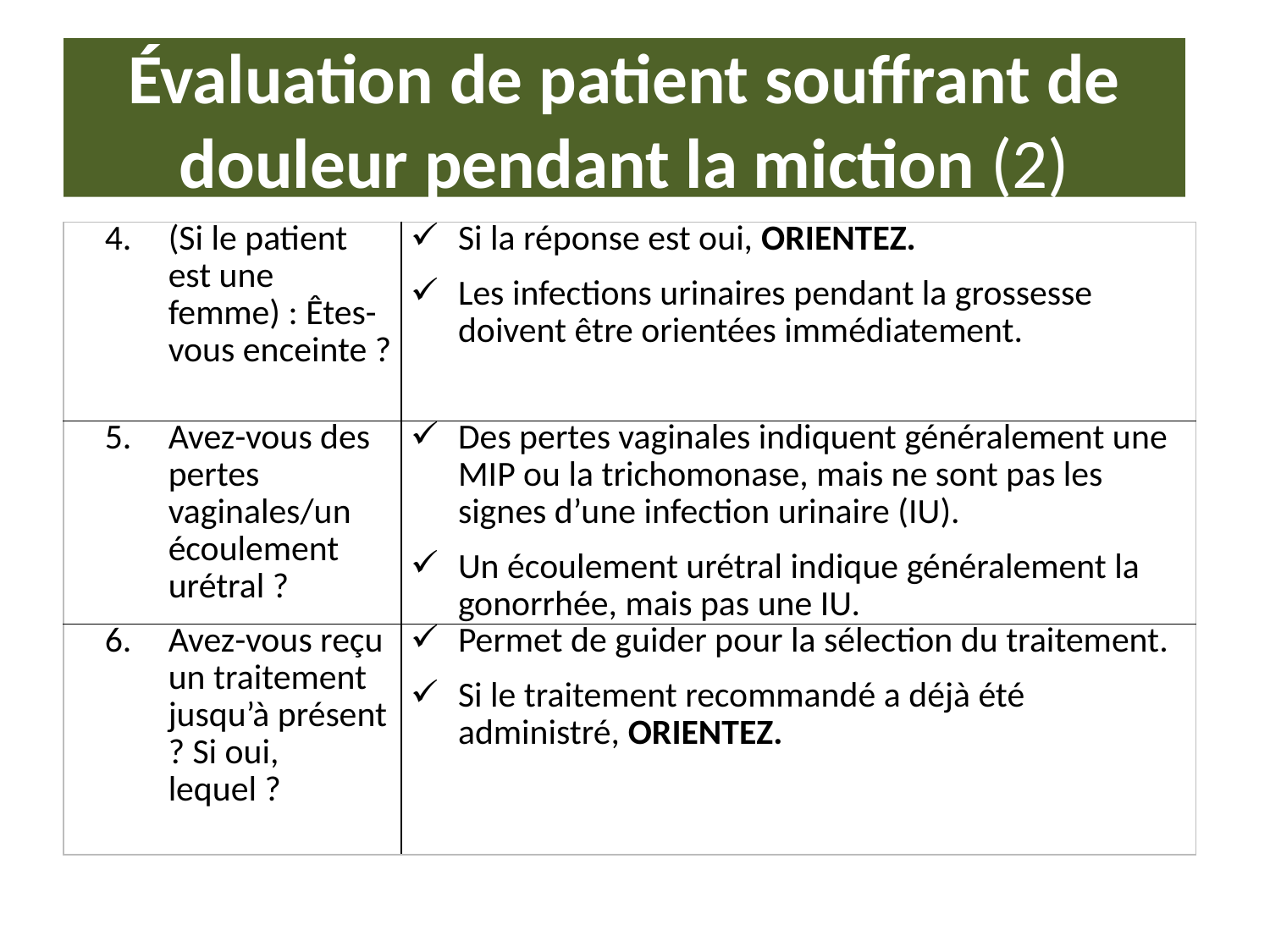

# Évaluation de patient souffrant de douleur pendant la miction (2)
| (Si le patient est une femme) : Êtes-vous enceinte ? | Si la réponse est oui, ORIENTEZ. Les infections urinaires pendant la grossesse doivent être orientées immédiatement. |
| --- | --- |
| Avez-vous des pertes vaginales/un écoulement urétral ? | Des pertes vaginales indiquent généralement une MIP ou la trichomonase, mais ne sont pas les signes d’une infection urinaire (IU). Un écoulement urétral indique généralement la gonorrhée, mais pas une IU. |
| Avez-vous reçu un traitement jusqu’à présent ? Si oui, lequel ? | Permet de guider pour la sélection du traitement. Si le traitement recommandé a déjà été administré, ORIENTEZ. |